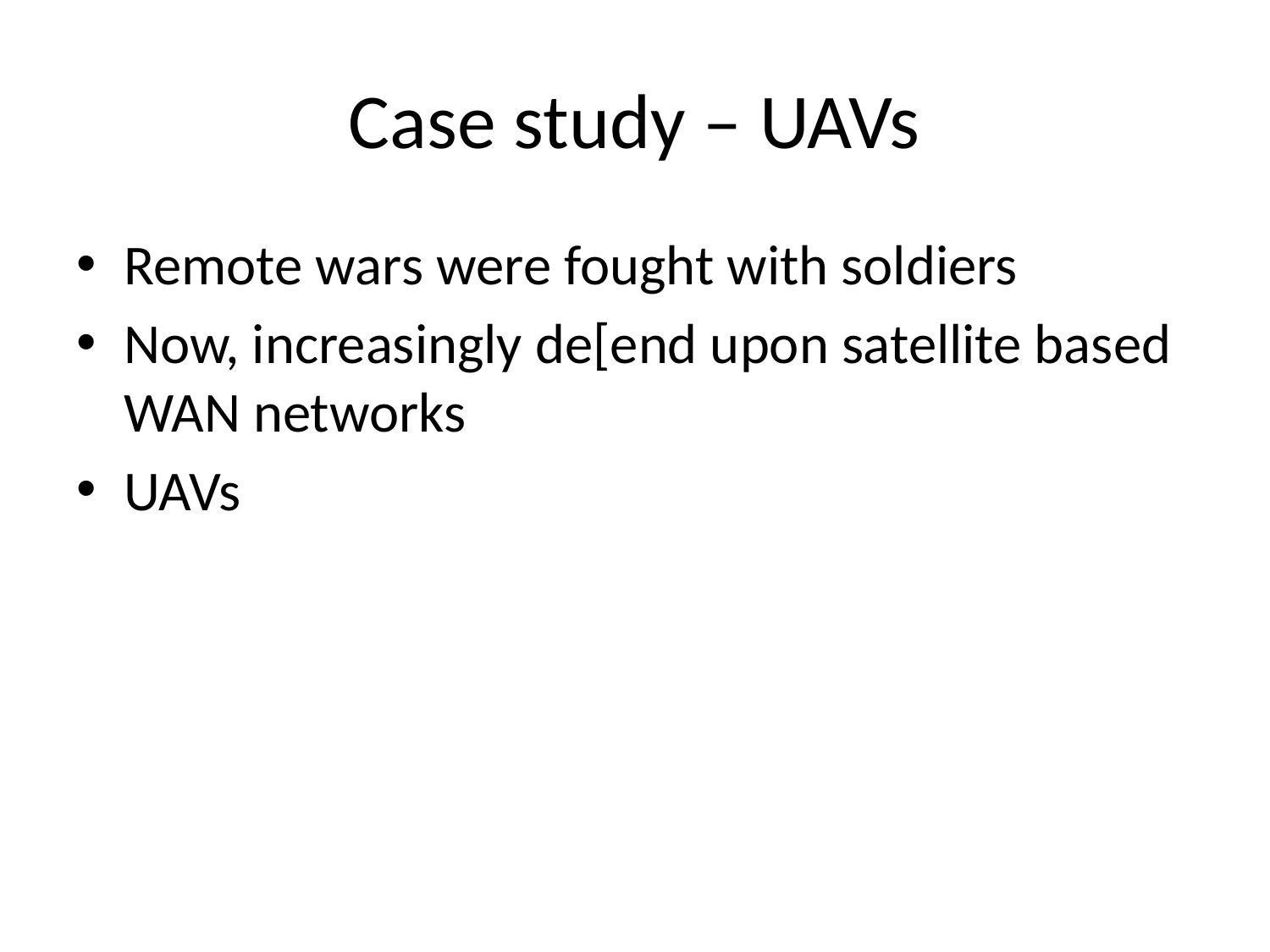

# Case study – UAVs
Remote wars were fought with soldiers
Now, increasingly de[end upon satellite based WAN networks
UAVs